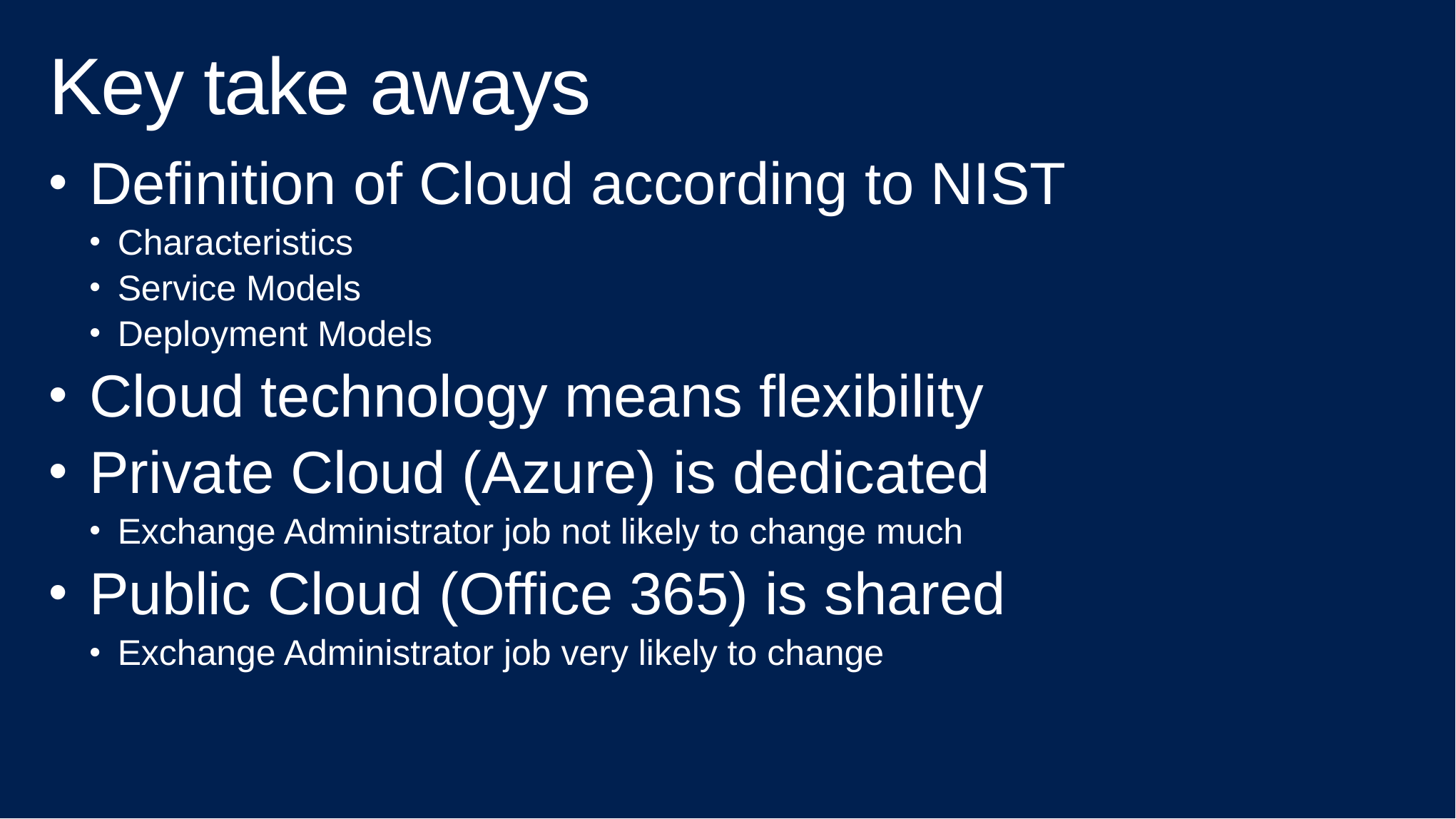

# Key take aways
Definition of Cloud according to NIST
Characteristics
Service Models
Deployment Models
Cloud technology means flexibility
Private Cloud (Azure) is dedicated
Exchange Administrator job not likely to change much
Public Cloud (Office 365) is shared
Exchange Administrator job very likely to change